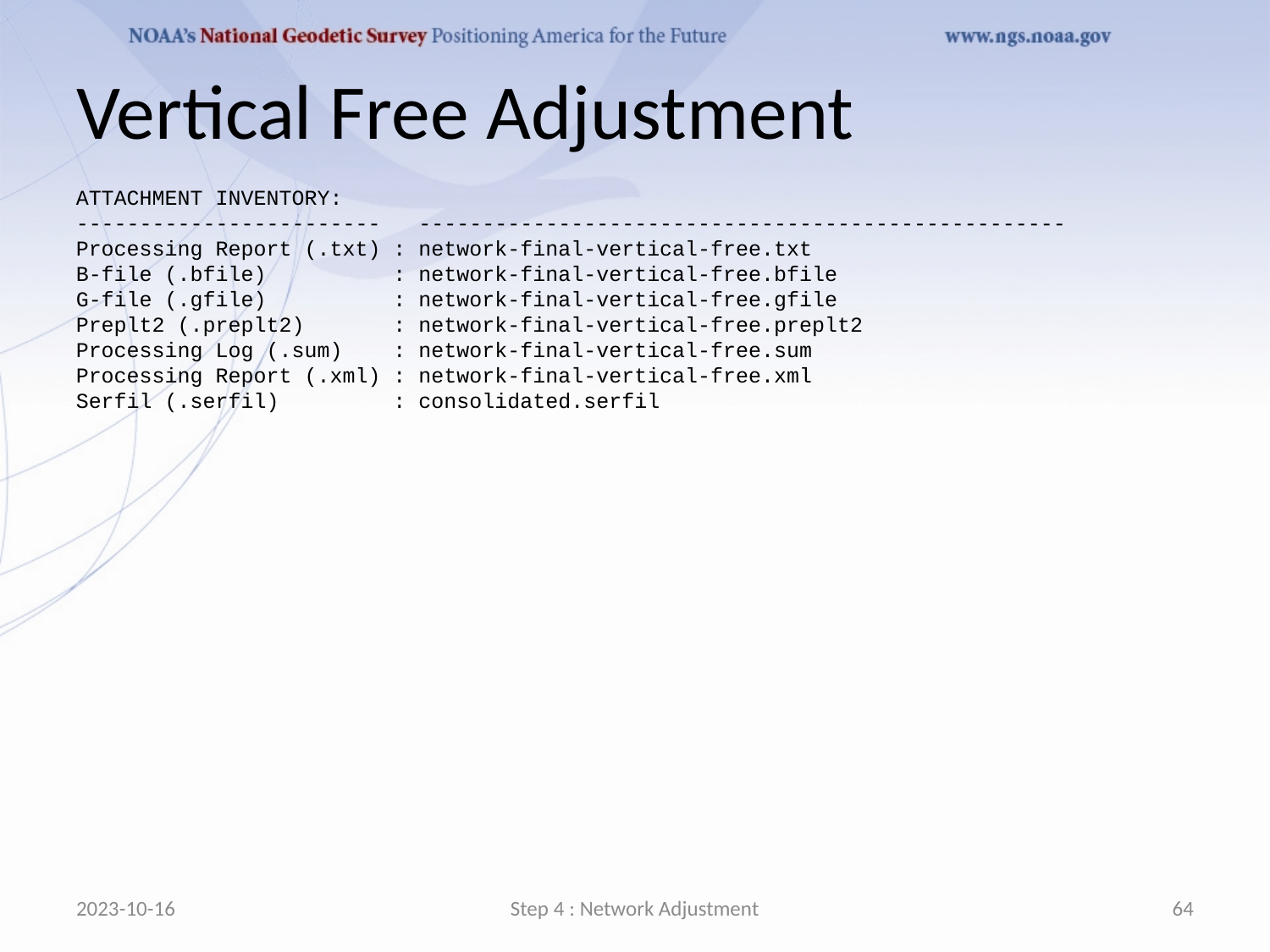

# Vertical Free Adjustment
ATTACHMENT INVENTORY:
------------------------   ---------------------------------------------------
Processing Report (.txt) : network-final-vertical-free.txt
B-file (.bfile)          : network-final-vertical-free.bfile
G-file (.gfile)          : network-final-vertical-free.gfile
Preplt2 (.preplt2)       : network-final-vertical-free.preplt2
Processing Log (.sum)    : network-final-vertical-free.sum
Processing Report (.xml) : network-final-vertical-free.xml
Serfil (.serfil)         : consolidated.serfil
2023-10-16
Step 4 : Network Adjustment
64